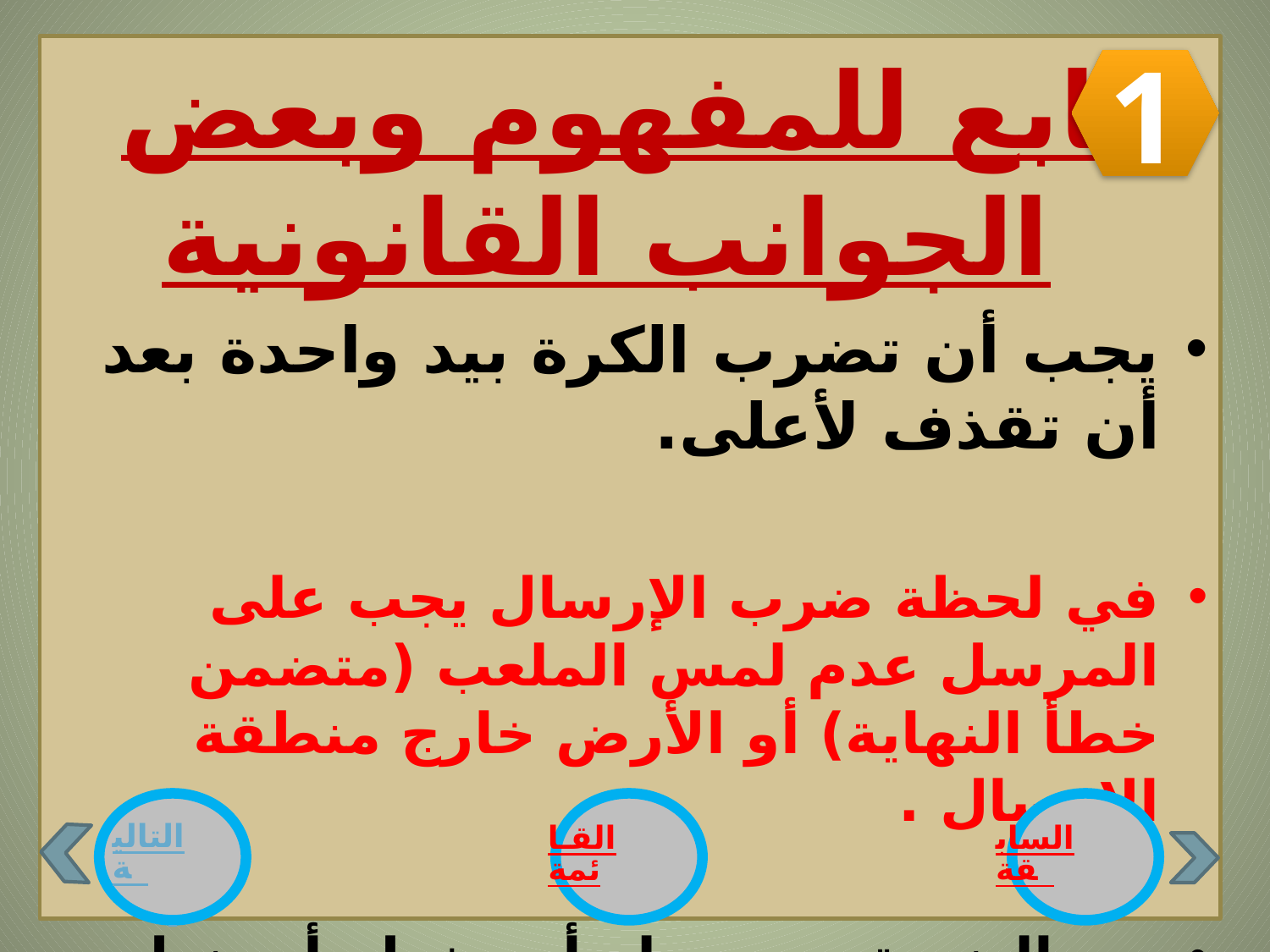

تابع للمفهوم وبعض الجوانب القانونية
يجب أن تضرب الكرة بيد واحدة بعد أن تقذف لأعلى.

في لحظة ضرب الإرسال يجب على المرسل عدم لمس الملعب (متضمن خطأ النهاية) أو الأرض خارج منطقة الإرسال .

بعد الضربة , يجوز له أن يخطو أو ينزل خارج منطقة الإرسال أو داخل الملعب.

1
التالية
القـائمة
السابقة